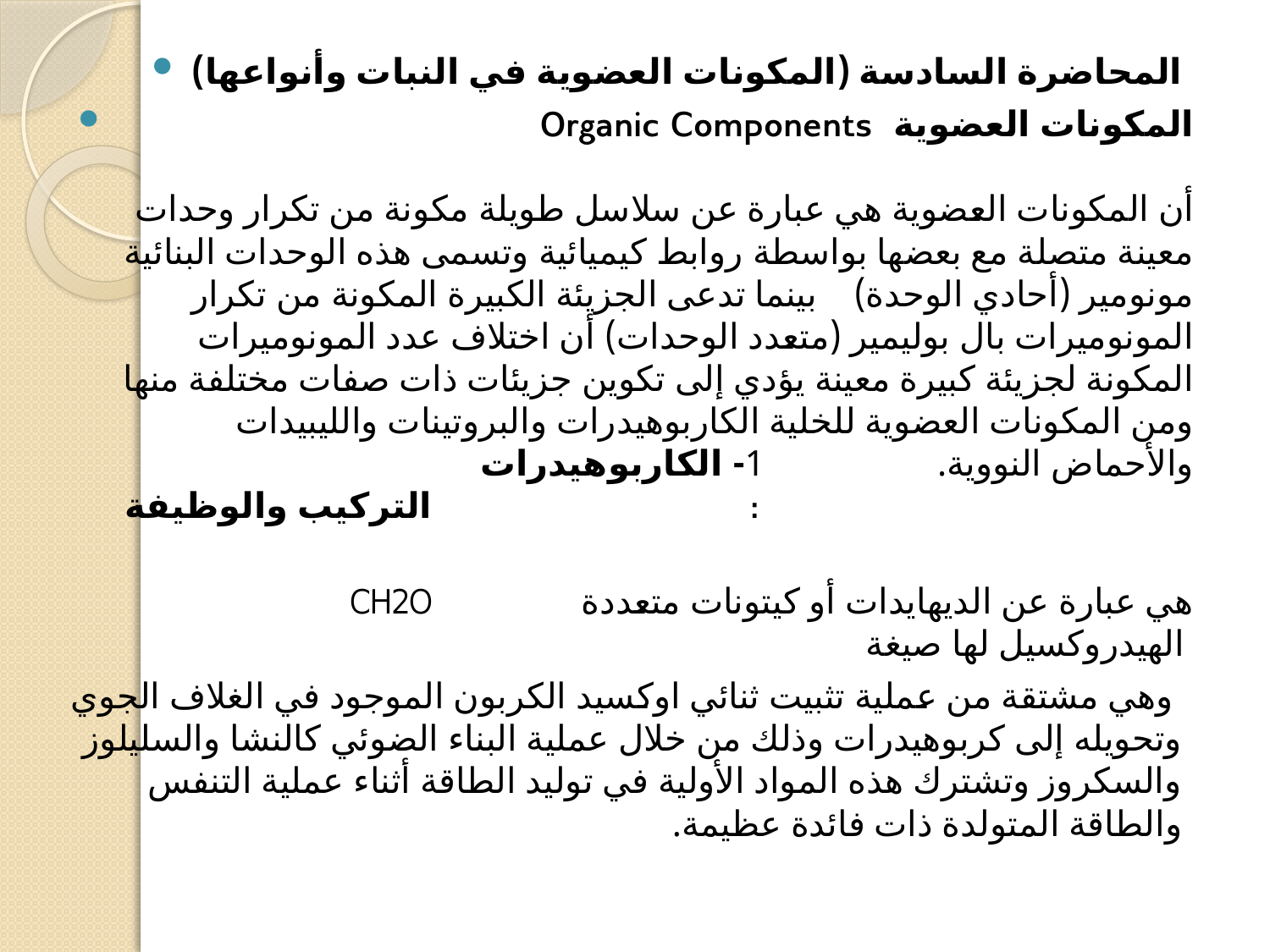

#
المحاضرة السادسة (المكونات العضوية في النبات وأنواعها)
                                        Organic Components المكونات العضوية
أن المكونات العضوية هي عبارة عن سلاسل طويلة مكونة من تكرار وحدات معينة متصلة مع بعضها بواسطة روابط كيميائية وتسمى هذه الوحدات البنائية مونومير (أحادي الوحدة)    بينما تدعى الجزيئة الكبيرة المكونة من تكرار المونوميرات بال بوليمير (متعدد الوحدات) أن اختلاف عدد المونوميرات المكونة لجزيئة كبيرة معينة يؤدي إلى تكوين جزيئات ذات صفات مختلفة منها ومن المكونات العضوية للخلية الكاربوهيدرات والبروتينات والليبيدات والأحماض النووية.                   1- الكاربوهيدرات                                                                           التركيب والوظيفة :
                  CH2O              هي عبارة عن الديهايدات أو كيتونات متعددة الهيدروكسيل لها صيغة
 وهي مشتقة من عملية تثبيت ثنائي اوكسيد الكربون الموجود في الغلاف الجوي وتحويله إلى كربوهيدرات وذلك من خلال عملية البناء الضوئي كالنشا والسليلوز والسكروز وتشترك هذه المواد الأولية في توليد الطاقة أثناء عملية التنفس والطاقة المتولدة ذات فائدة عظيمة.